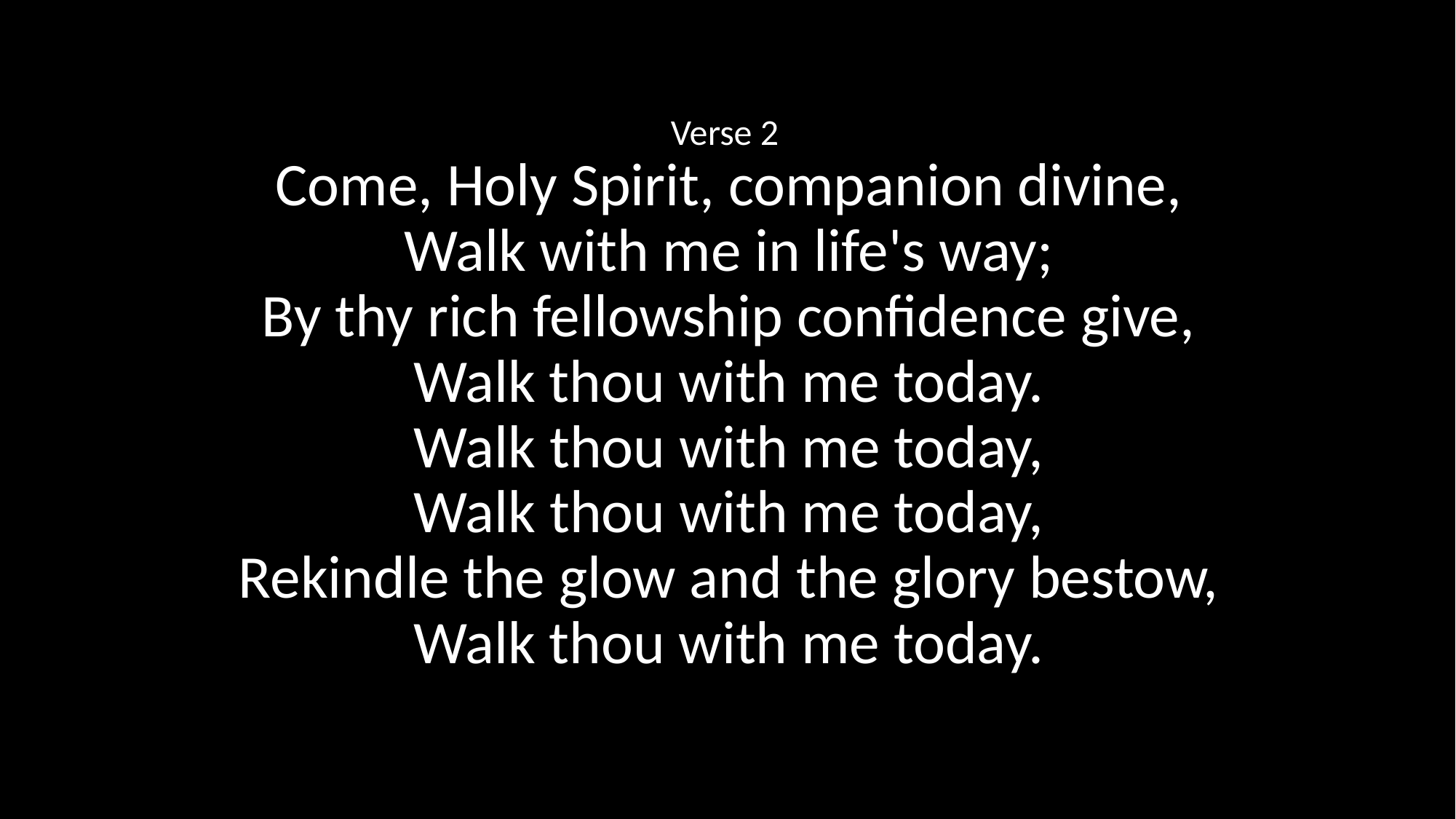

Verse 2
Come, Holy Spirit, companion divine,
Walk with me in life's way;
By thy rich fellowship confidence give,
Walk thou with me today.
Walk thou with me today,
Walk thou with me today,
Rekindle the glow and the glory bestow,
Walk thou with me today.
#